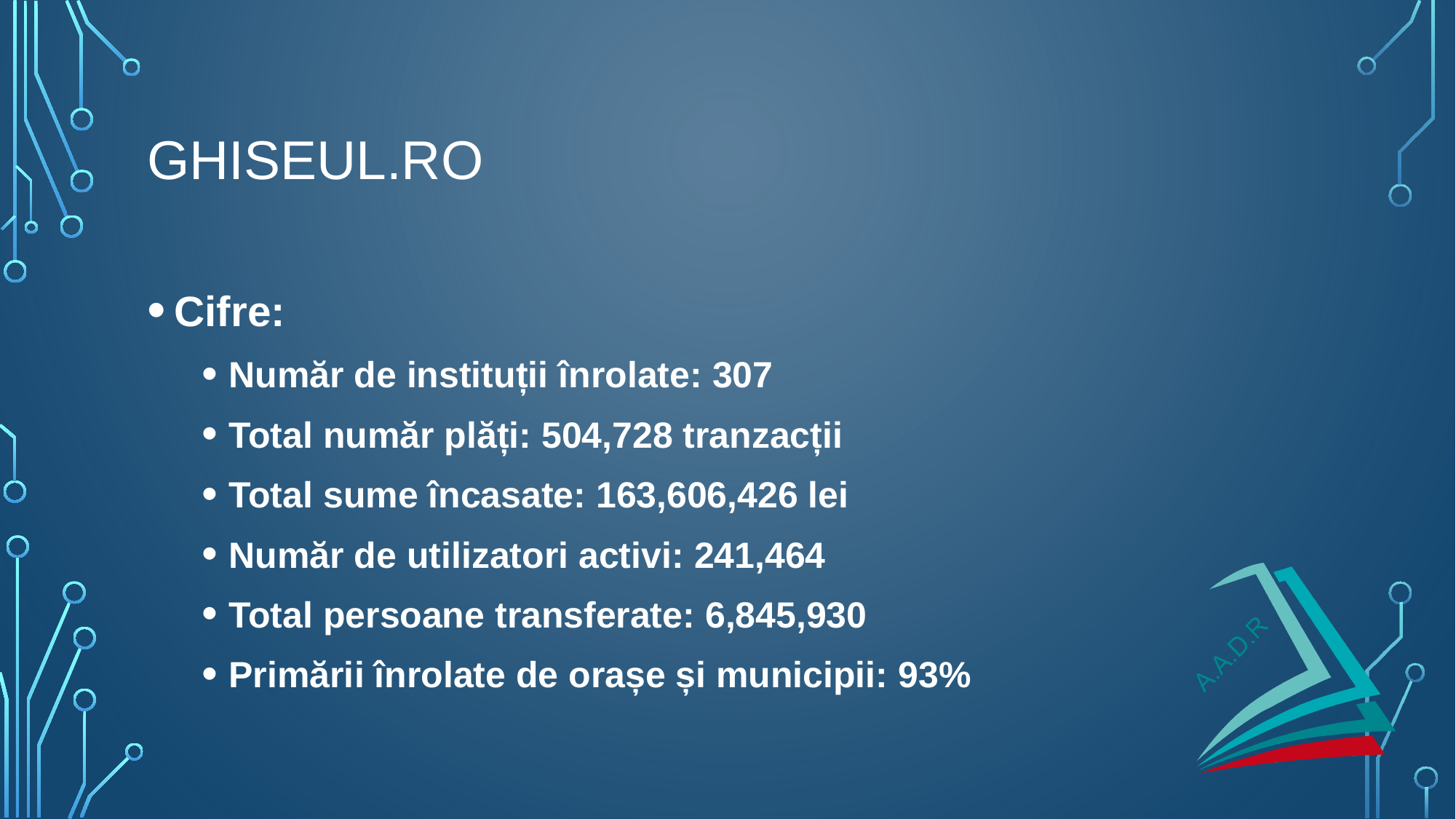

# Ghiseul.ro
Cifre:
Număr de instituții înrolate: 307
Total număr plăți: 504,728 tranzacții
Total sume încasate: 163,606,426 lei
Număr de utilizatori activi: 241,464
Total persoane transferate: 6,845,930
Primării înrolate de orașe și municipii: 93%